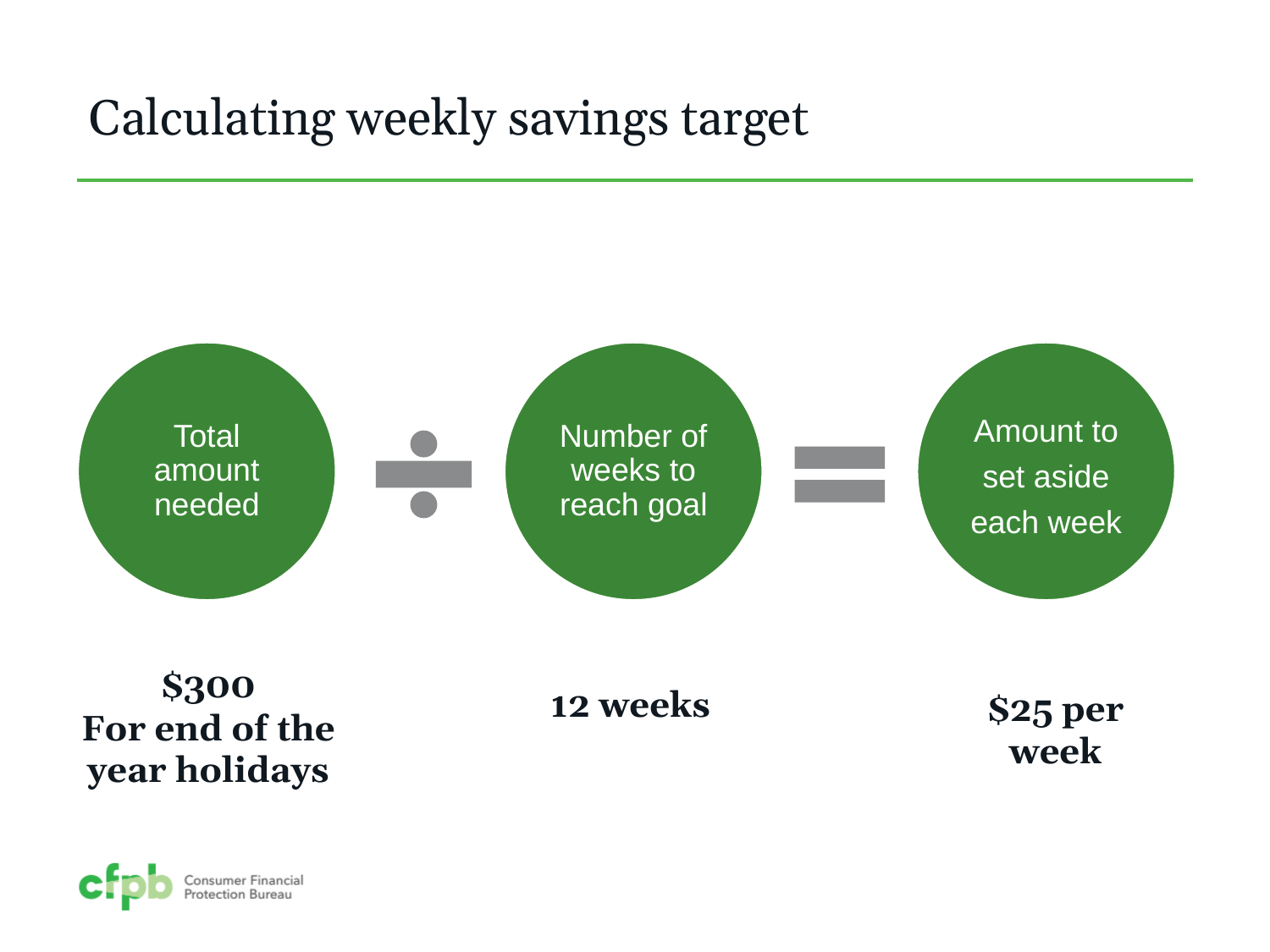

# Calculating weekly savings target
Total amount needed

Number of weeks to reach goal

Amount to set aside each week

$300
For end of the year holidays
12 weeks
$25 per week